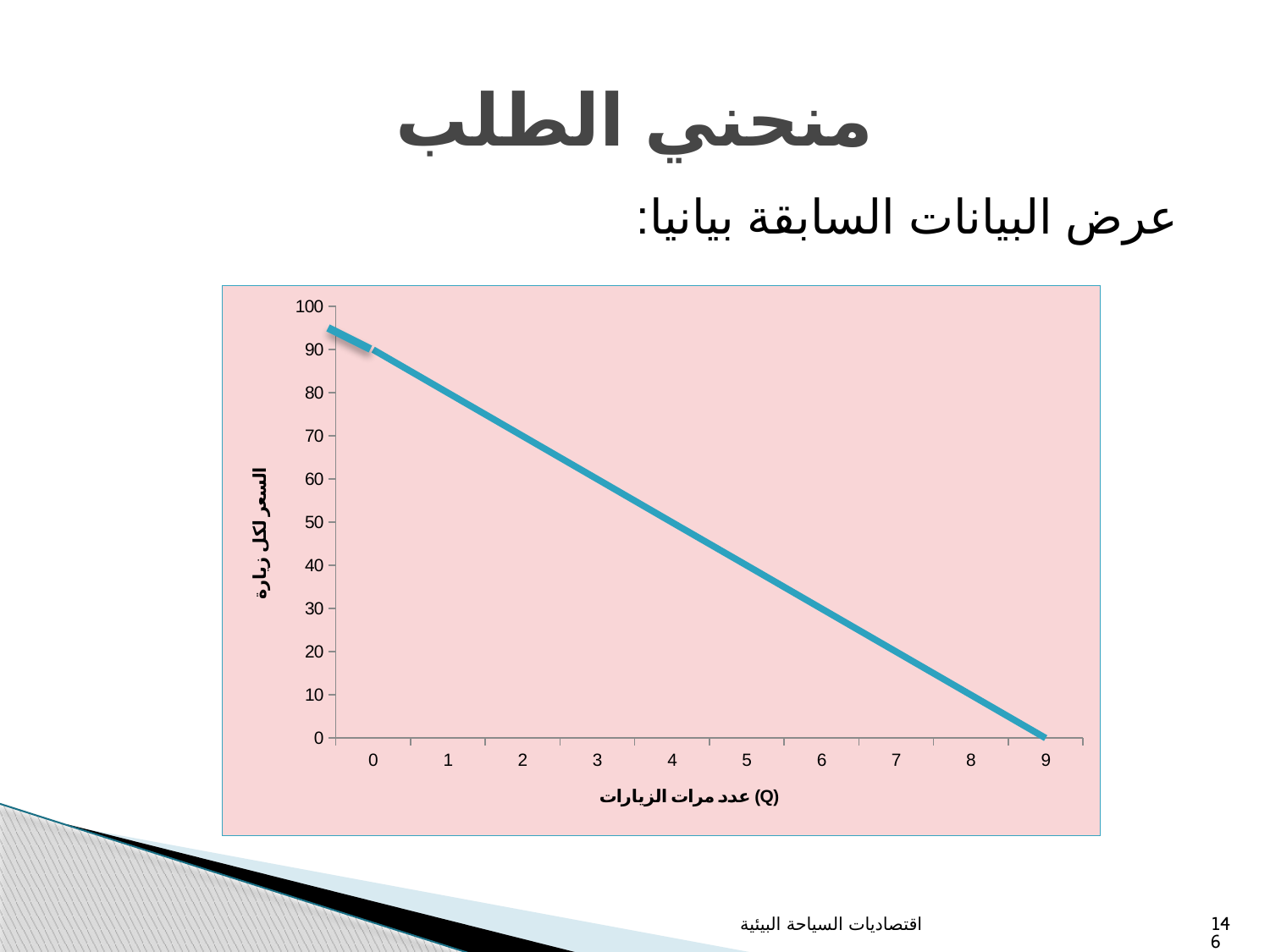

# منحني الطلب
عرض البيانات السابقة بيانيا:

### Chart

| Category |  |
|---|---|
| 0 | 90.0 |
| 1 | 80.0 |
| 2 | 70.0 |
| 3 | 60.0 |
| 4 | 50.0 |
| 5 | 40.0 |
| 6 | 30.0 |
| 7 | 20.0 |
| 8 | 10.0 |
| 9 | 0.0 |
اقتصاديات السياحة البيئية
146